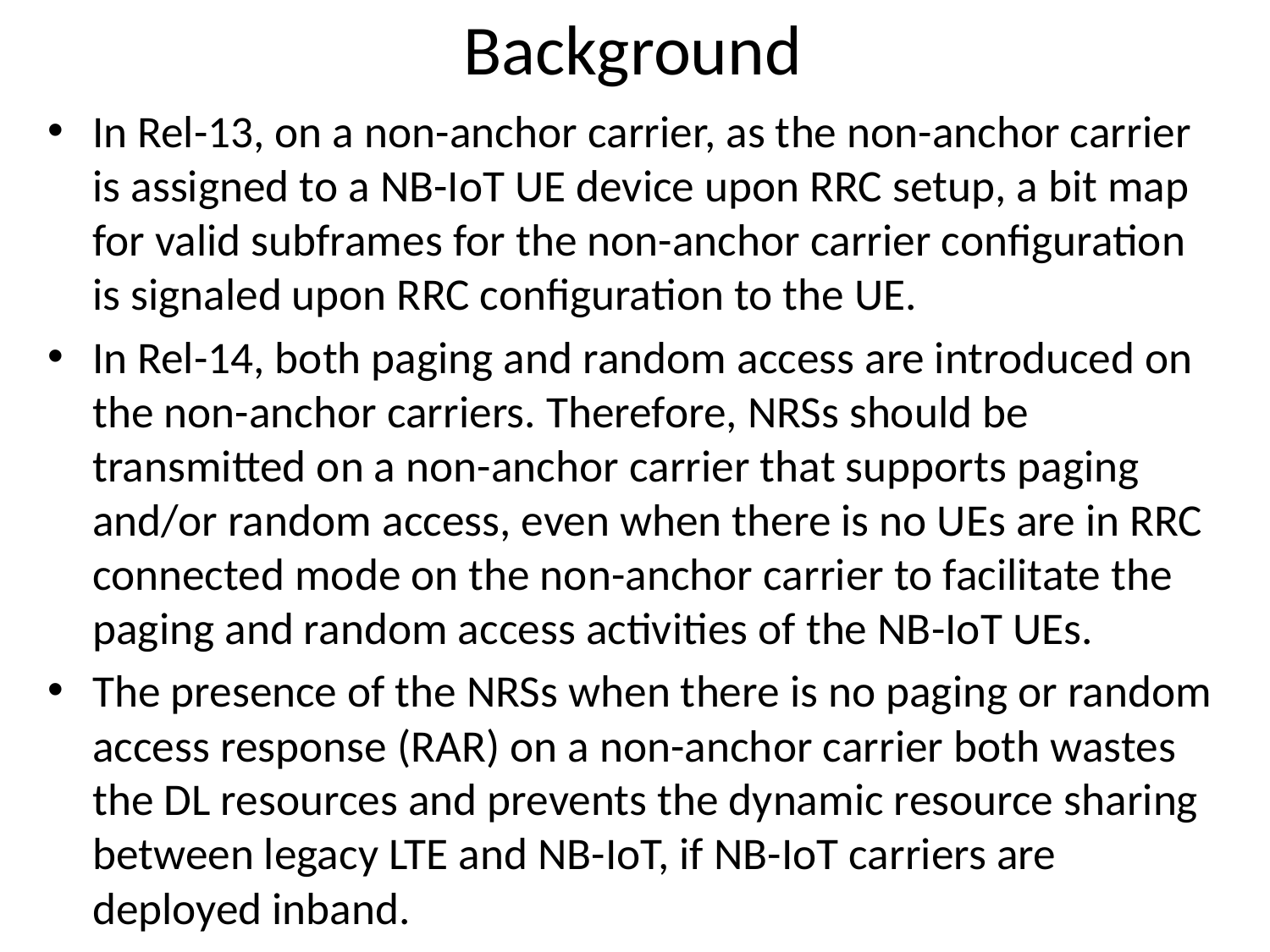

# Background
In Rel-13, on a non-anchor carrier, as the non-anchor carrier is assigned to a NB-IoT UE device upon RRC setup, a bit map for valid subframes for the non-anchor carrier configuration is signaled upon RRC configuration to the UE.
In Rel-14, both paging and random access are introduced on the non-anchor carriers. Therefore, NRSs should be transmitted on a non-anchor carrier that supports paging and/or random access, even when there is no UEs are in RRC connected mode on the non-anchor carrier to facilitate the paging and random access activities of the NB-IoT UEs.
The presence of the NRSs when there is no paging or random access response (RAR) on a non-anchor carrier both wastes the DL resources and prevents the dynamic resource sharing between legacy LTE and NB-IoT, if NB-IoT carriers are deployed inband.